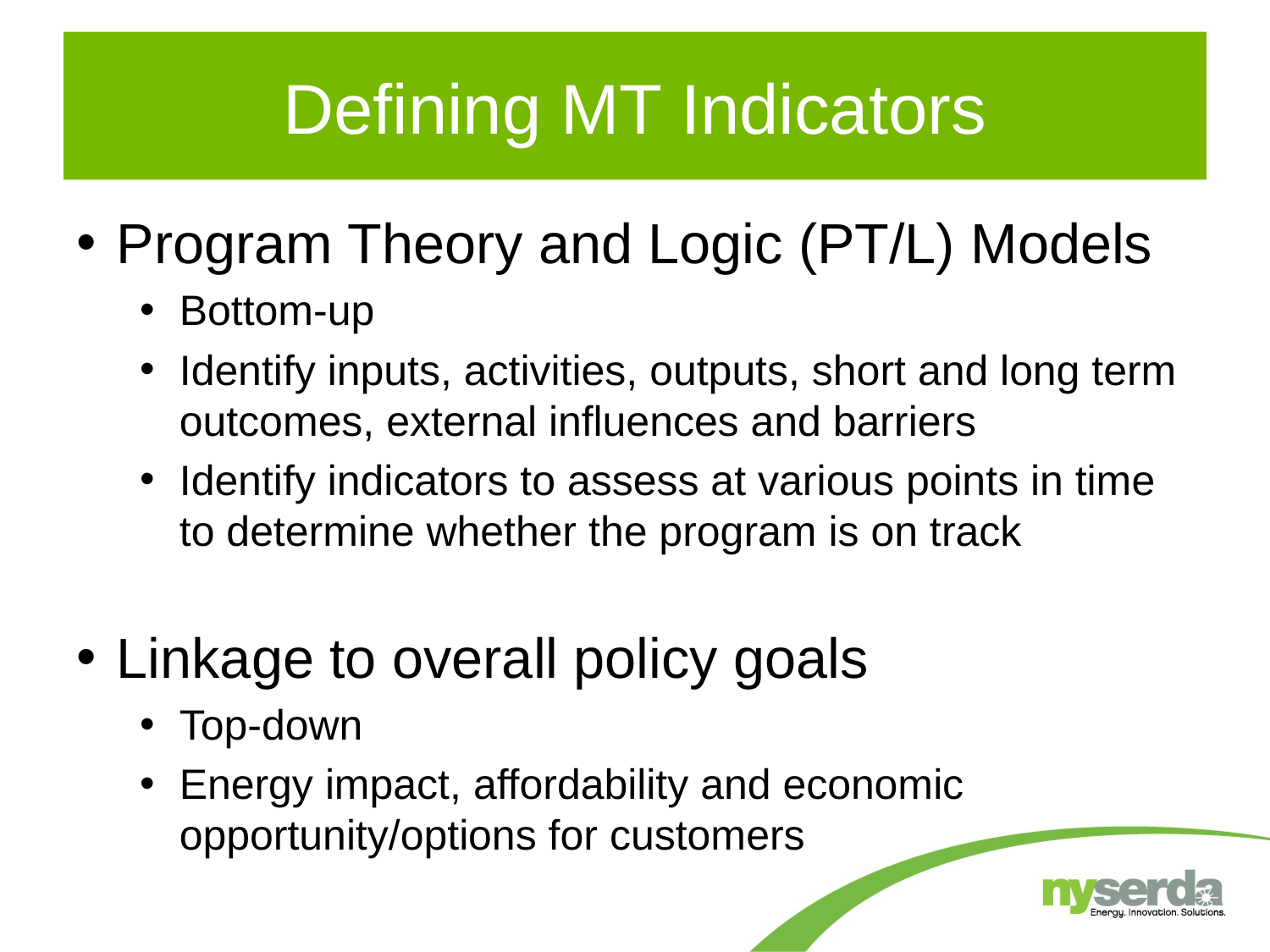

# Defining MT Indicators
Program Theory and Logic (PT/L) Models
Bottom-up
Identify inputs, activities, outputs, short and long term outcomes, external influences and barriers
Identify indicators to assess at various points in time to determine whether the program is on track

Linkage to overall policy goals
Top-down
Energy impact, affordability and economic opportunity/options for customers